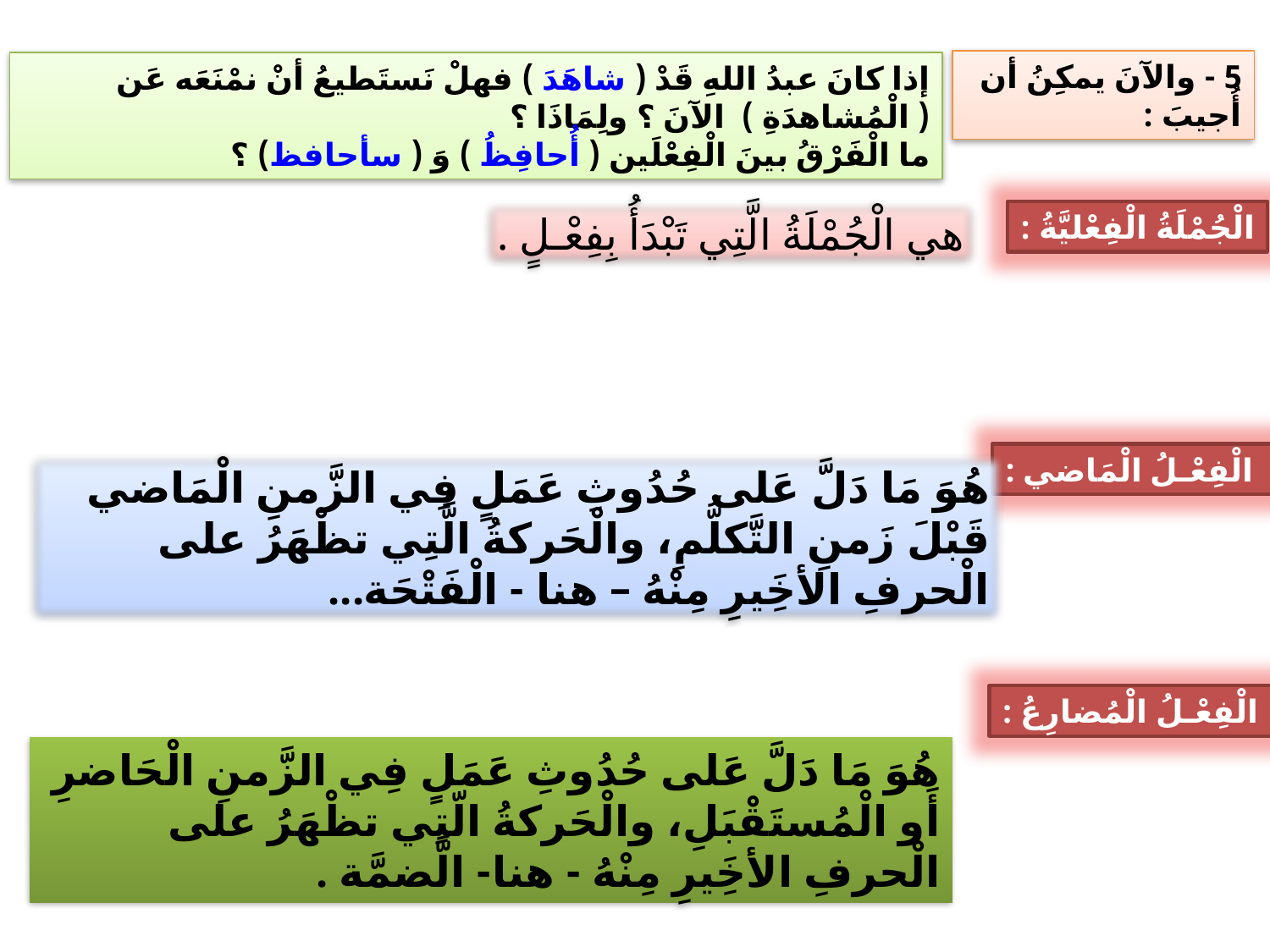

5 - والآنَ يمكِنُ أن أُجيبَ :
إذا كانَ عبدُ اللهِ قَدْ ( شاهَدَ ) فهلْ نَستَطيعُ أنْ نمْنَعَه عَن ( الْمُشاهدَةِ )  الآنَ ؟ ولِمَاذَا ؟
ما الْفَرْقُ بينَ الْفِعْلَين ( أُحافِظُ ) وَ ( سأحافظ) ؟
هي الْجُمْلَةُ الَّتِي تَبْدَأُ بِفِعْـلٍ .
الْجُمْلَةُ الْفِعْليَّةُ :
 الْفِعْـلُ الْمَاضي :
هُوَ مَا دَلَّ عَلى حُدُوثِ عَمَلٍ فِي الزَّمنِ الْمَاضي قَبْلَ زَمنِ التَّكلُّمِ، والْحَركةُ الَّتِي تظْهَرُ على الْحرفِ الأخَِيرِ مِنْهُ – هنا - الْفَتْحَة...
 الْفِعْـلُ الْمُضارِعُ :
هُوَ مَا دَلَّ عَلى حُدُوثِ عَمَلٍ فِي الزَّمنِ الْحَاضرِ أَو الْمُستَقْبَلِ، والْحَركةُ الّتِي تظْهَرُ على الْحرفِ الأخَِيرِ مِنْهُ - هنا- الَّضمَّة .